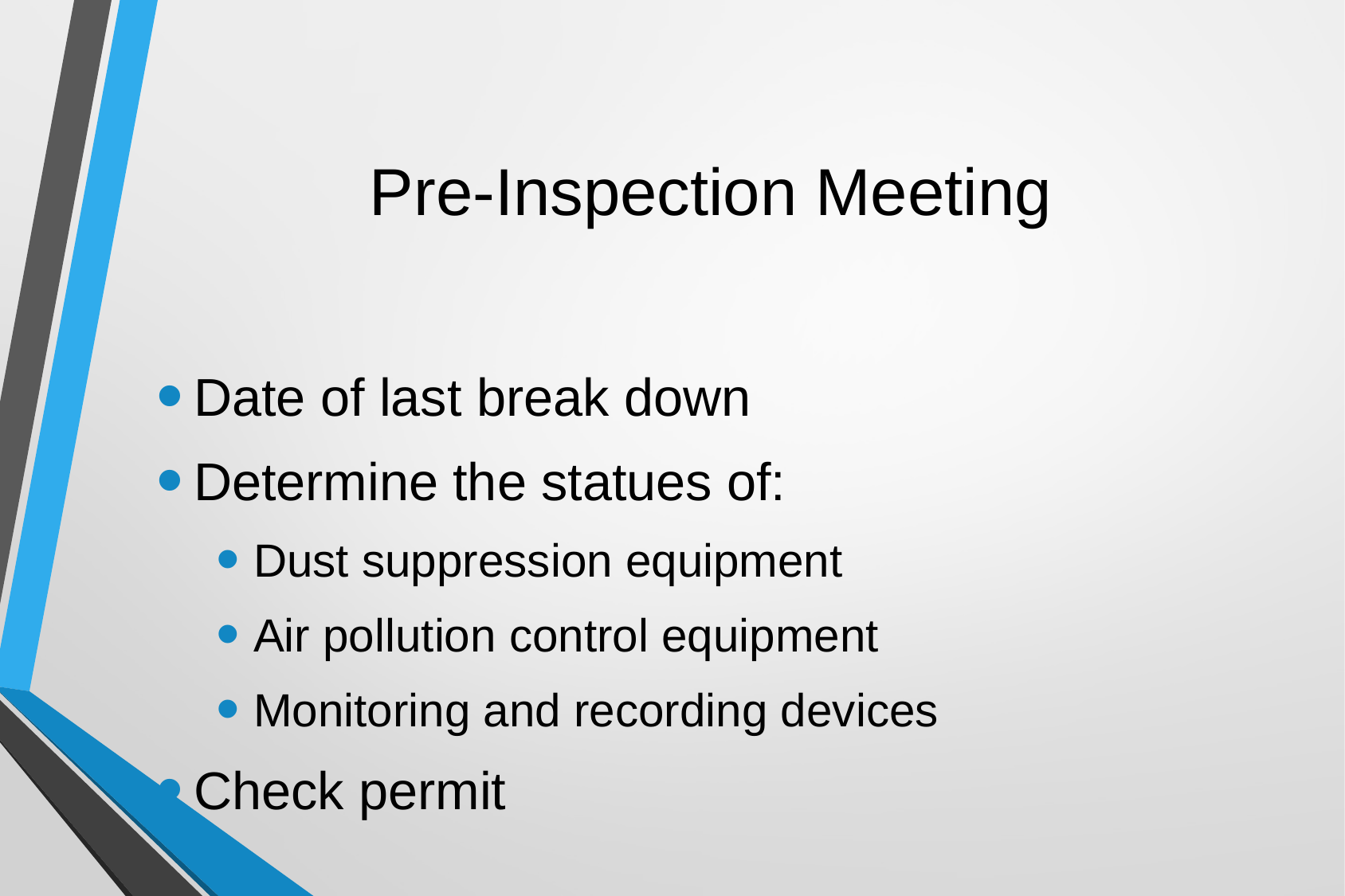

# Pre-Inspection Meeting
Date of last break down
Determine the statues of:
Dust suppression equipment
Air pollution control equipment
Monitoring and recording devices
Check permit